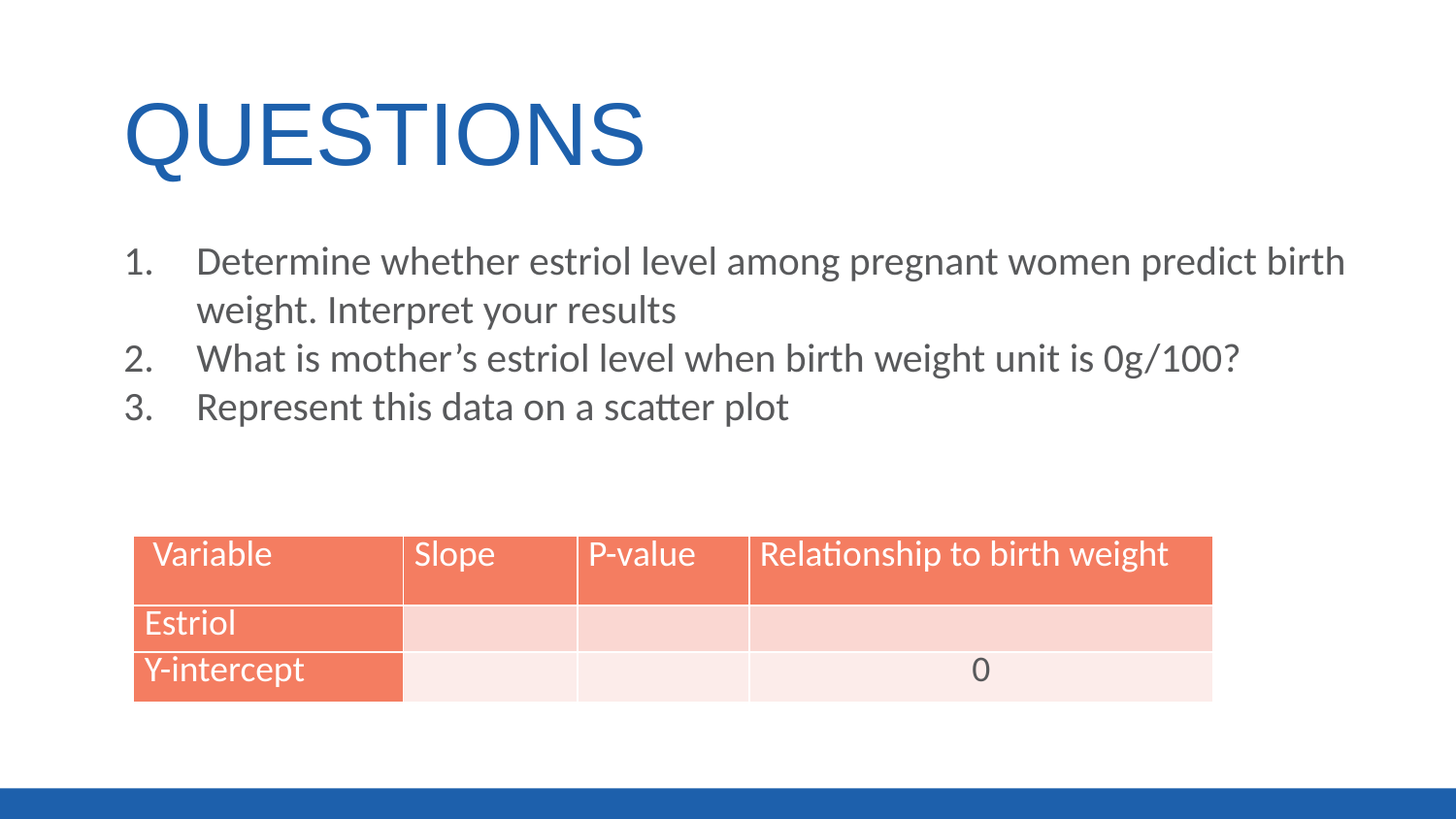

QUESTIONS
Determine whether estriol level among pregnant women predict birth weight. Interpret your results
What is mother’s estriol level when birth weight unit is 0g/100?
Represent this data on a scatter plot
| Variable | Slope | P-value | Relationship to birth weight |
| --- | --- | --- | --- |
| Estriol |  |  |  |
| Y-intercept |  |  | 0 |